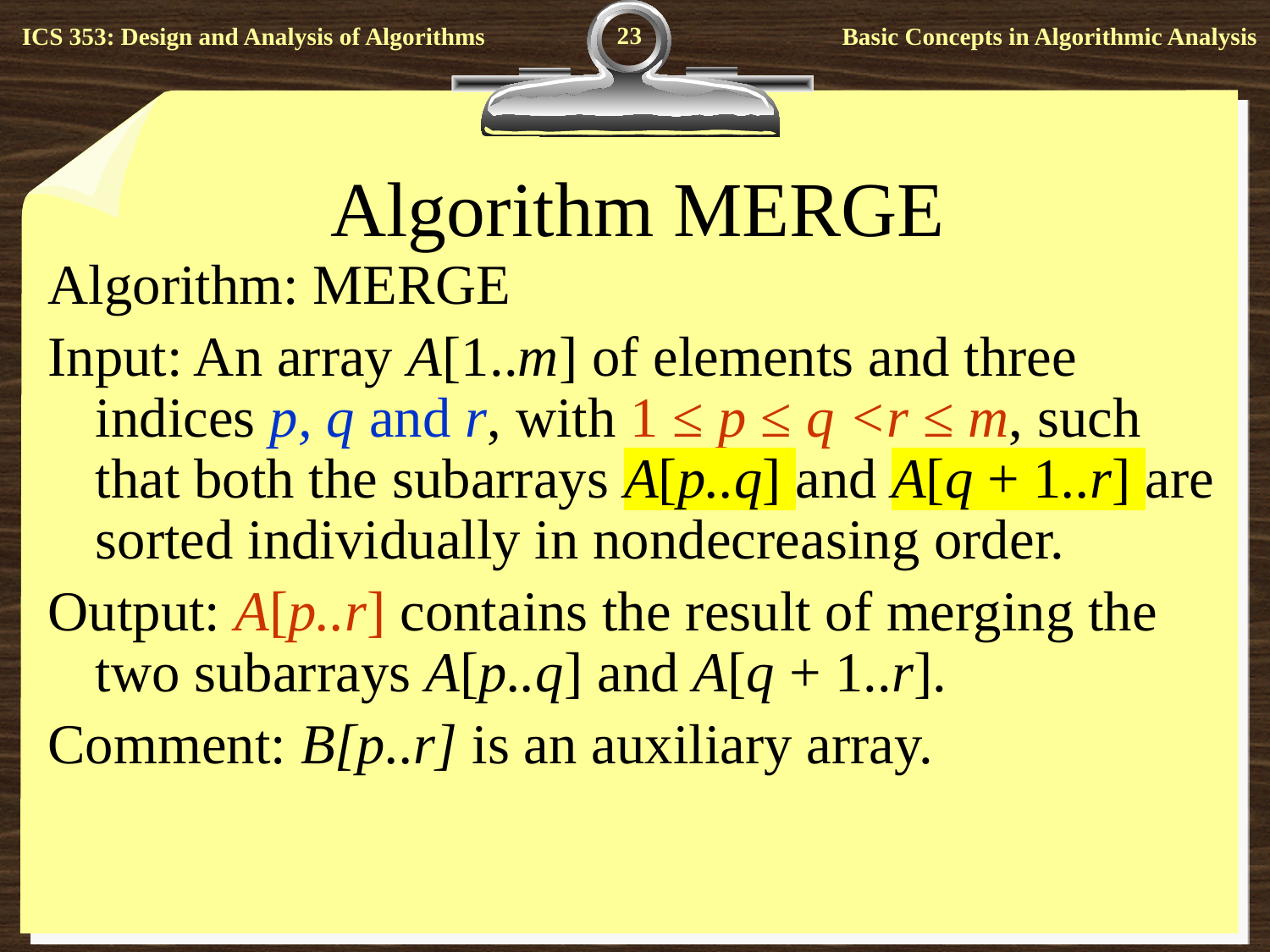

23
# Algorithm MERGE
Algorithm: MERGE
Input: An array A[1..m] of elements and three indices p, q and r, with 1 ≤ p ≤ q <r ≤ m, such that both the subarrays A[p..q] and A[q + 1..r] are sorted individually in nondecreasing order.
Output: A[p..r] contains the result of merging the two subarrays A[p..q] and A[q + 1..r].
Comment: B[p..r] is an auxiliary array.